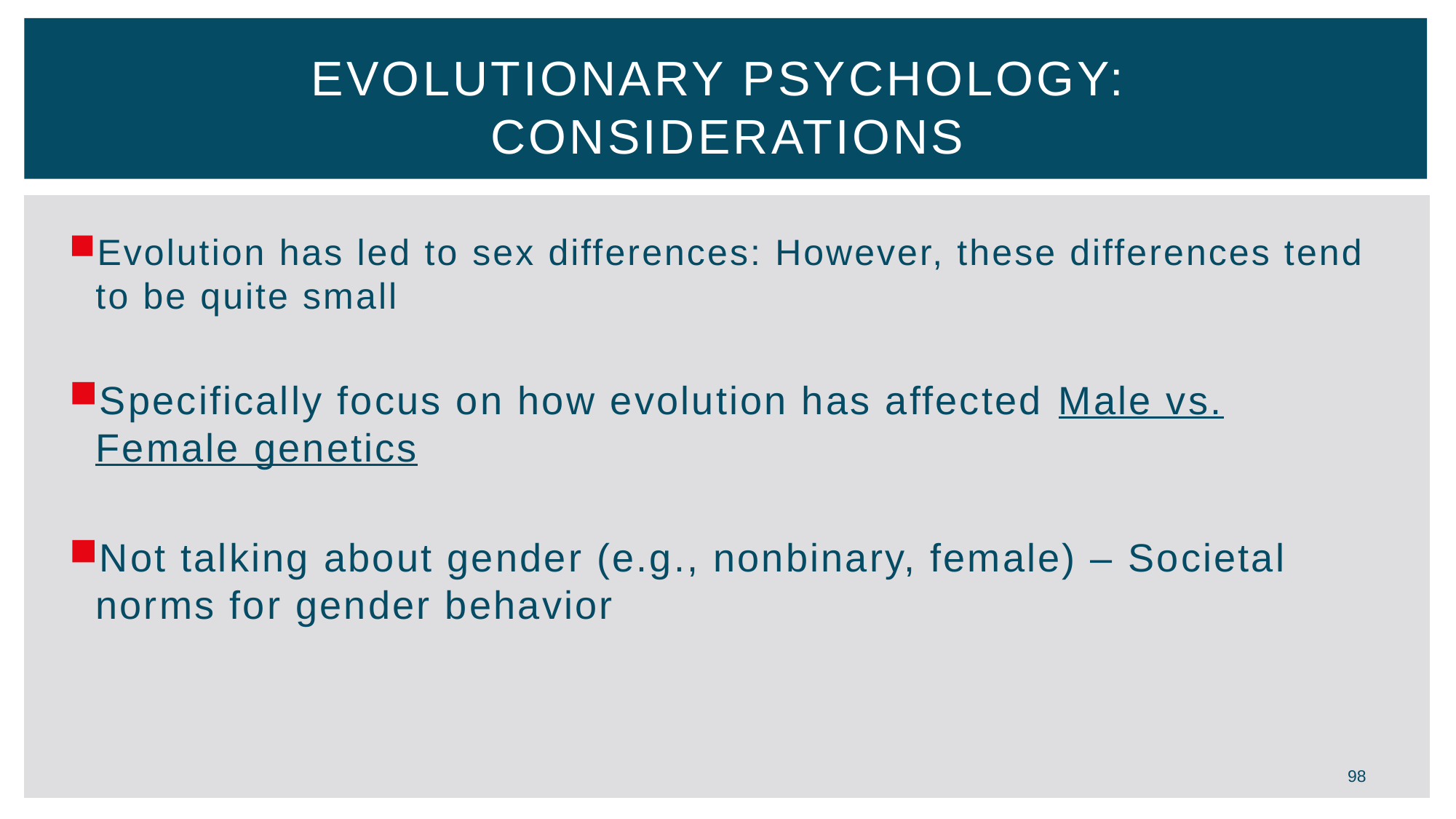

# Evolutionary Psychology: Considerations

Evolution has led to sex differences: However, these differences tend to be quite small

Specifically focus on how evolution has affected Male vs. Female genetics

Not talking about gender (e.g., nonbinary, female) – Societal norms for gender behavior

98